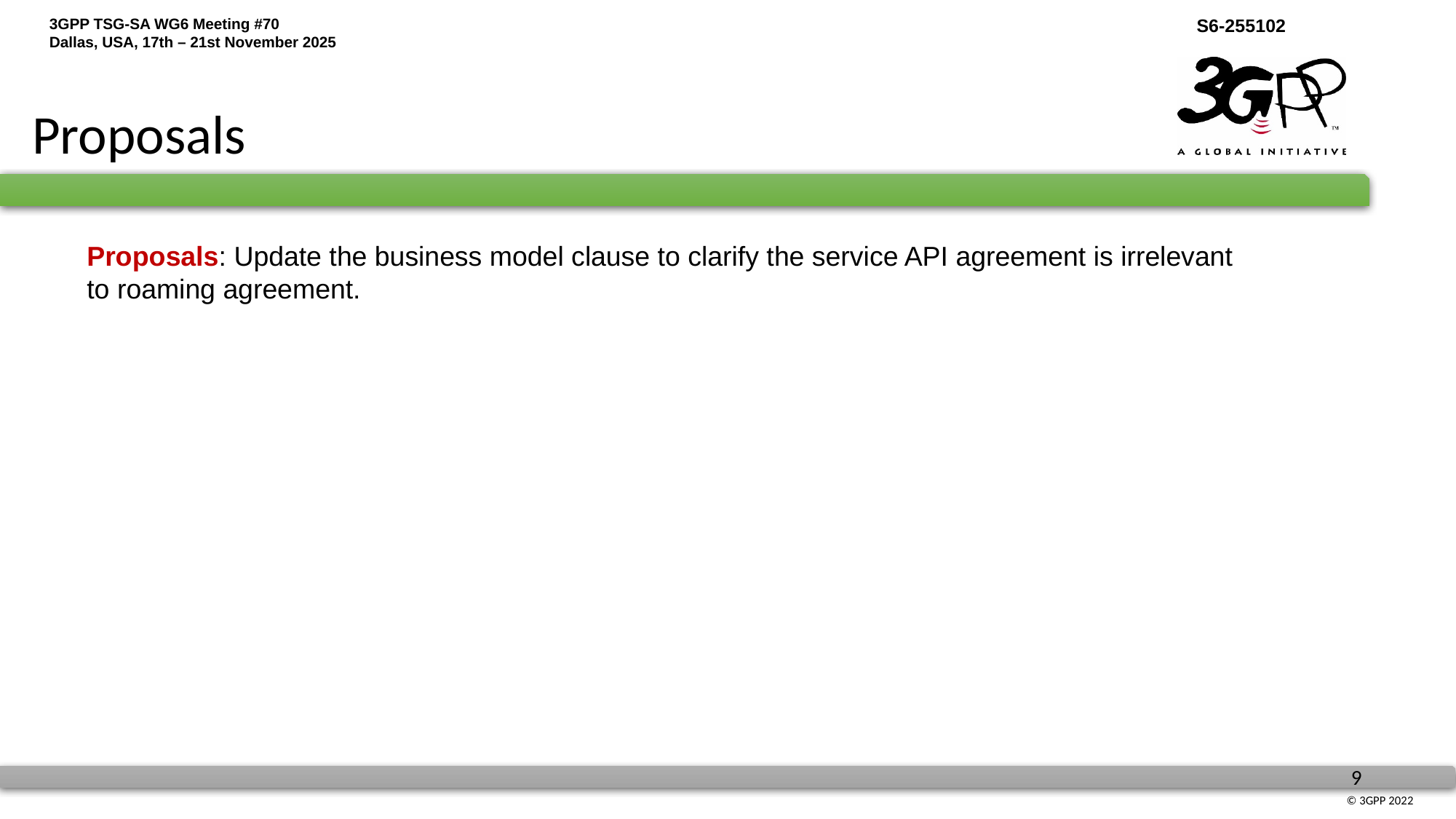

# Proposals
Proposals: Update the business model clause to clarify the service API agreement is irrelevant to roaming agreement.